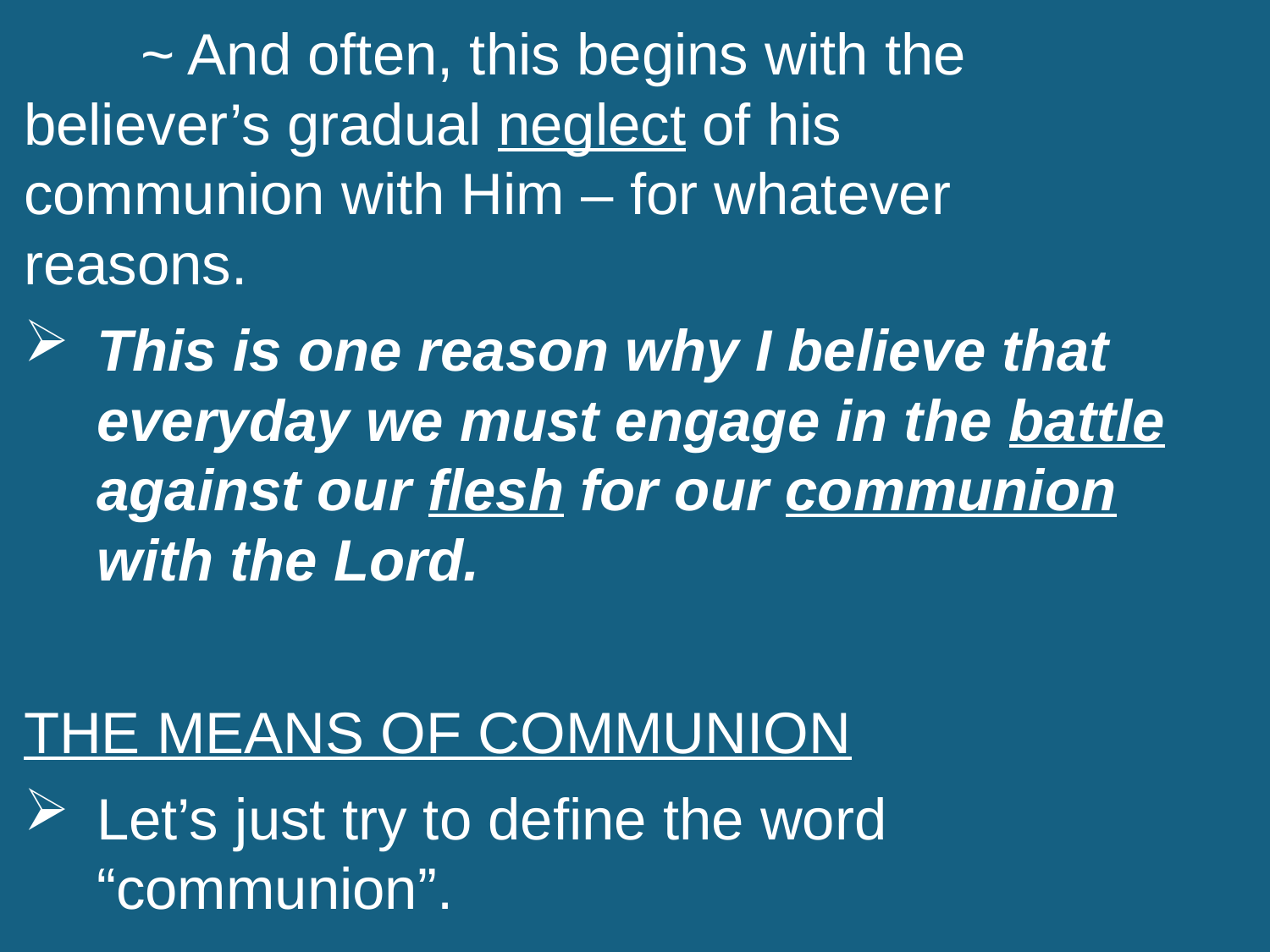

~ And often, this begins with the 							believer’s gradual neglect of his 						communion with Him – for whatever 					reasons.
This is one reason why I believe that everyday we must engage in the battle against our flesh for our communion with the Lord.

The Means of Communion
Let’s just try to define the word “communion”.